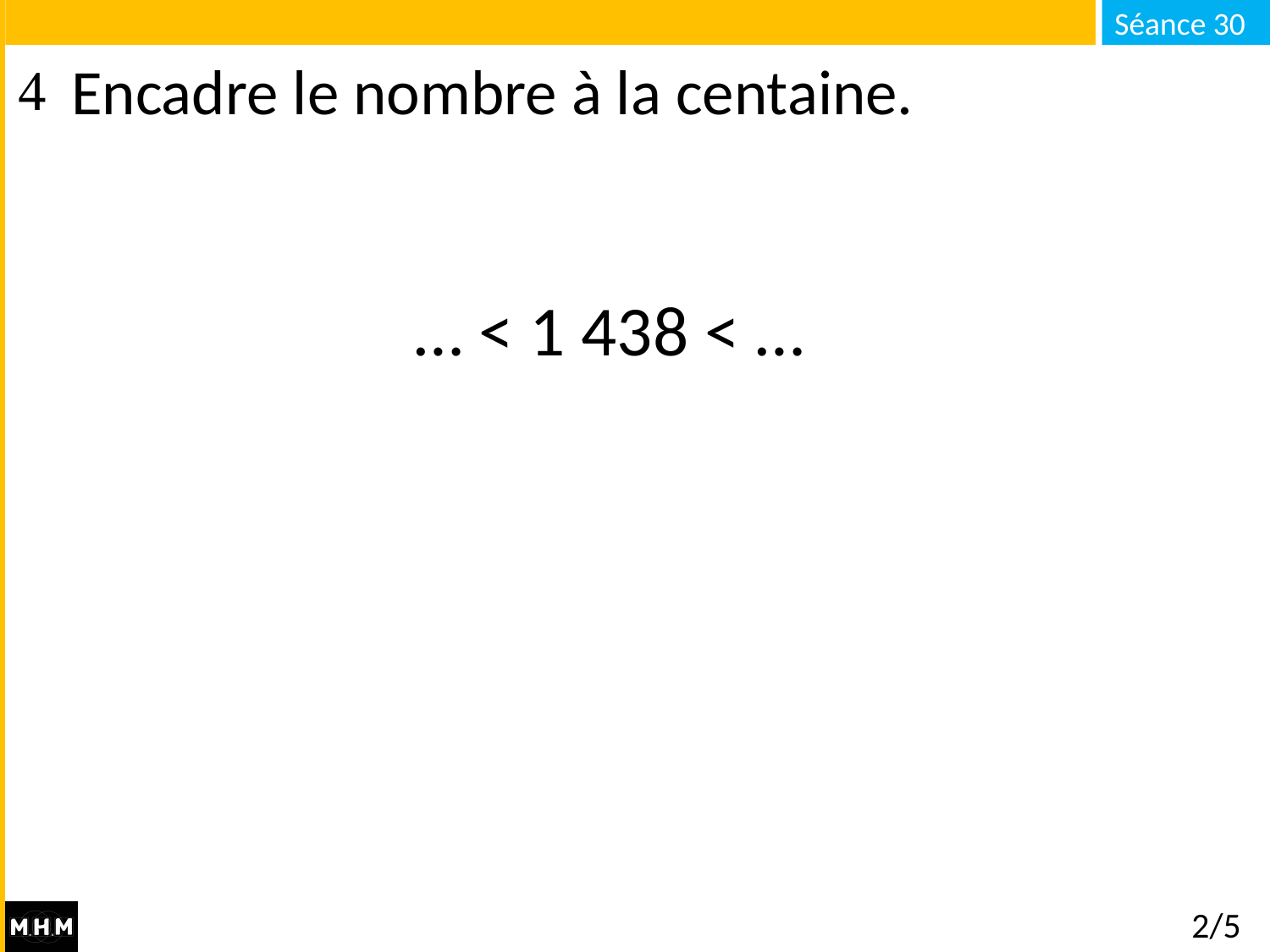

# Encadre le nombre à la centaine.
… < 1 438 < …
2/5